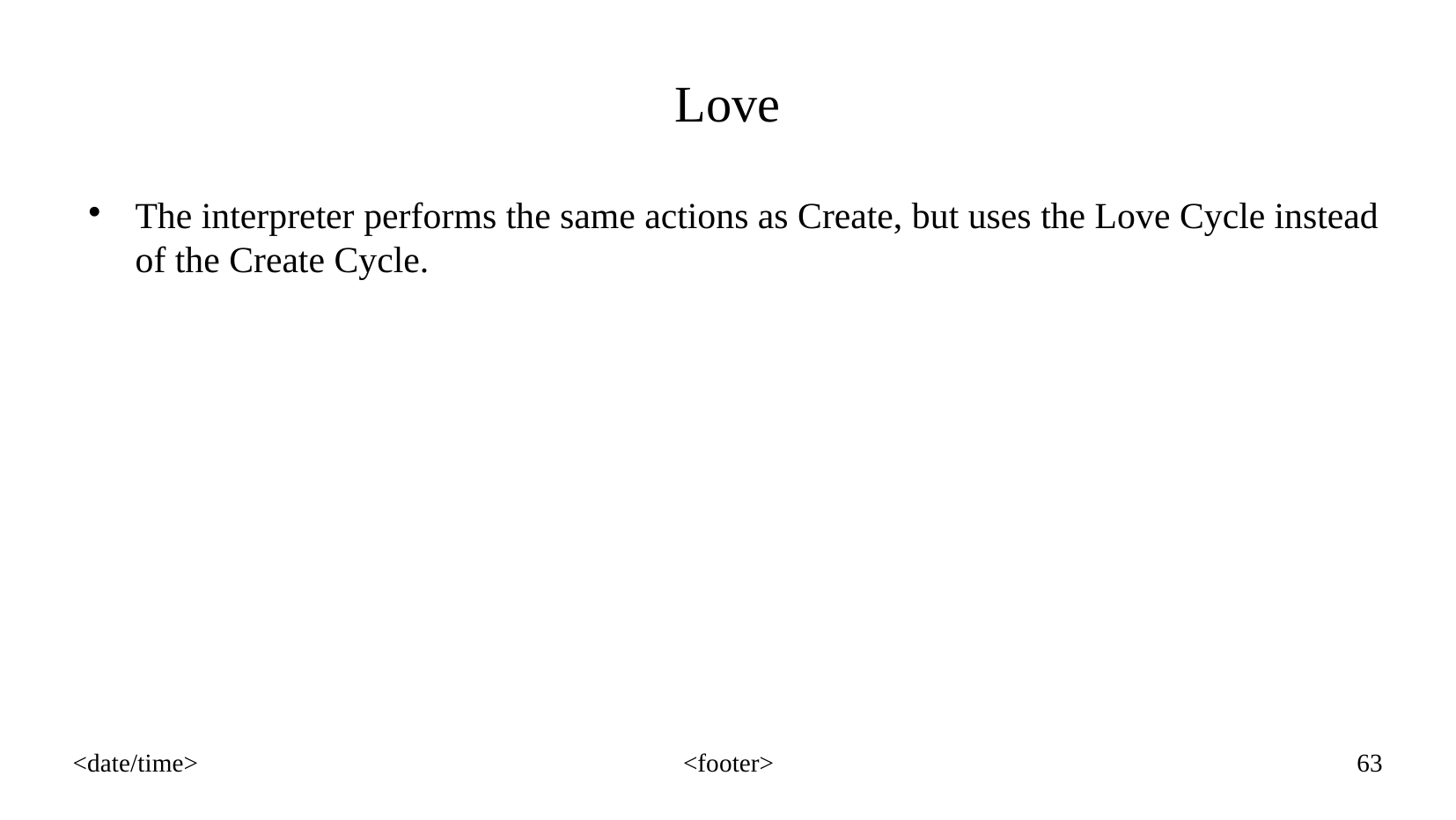

Love
The interpreter performs the same actions as Create, but uses the Love Cycle instead of the Create Cycle.